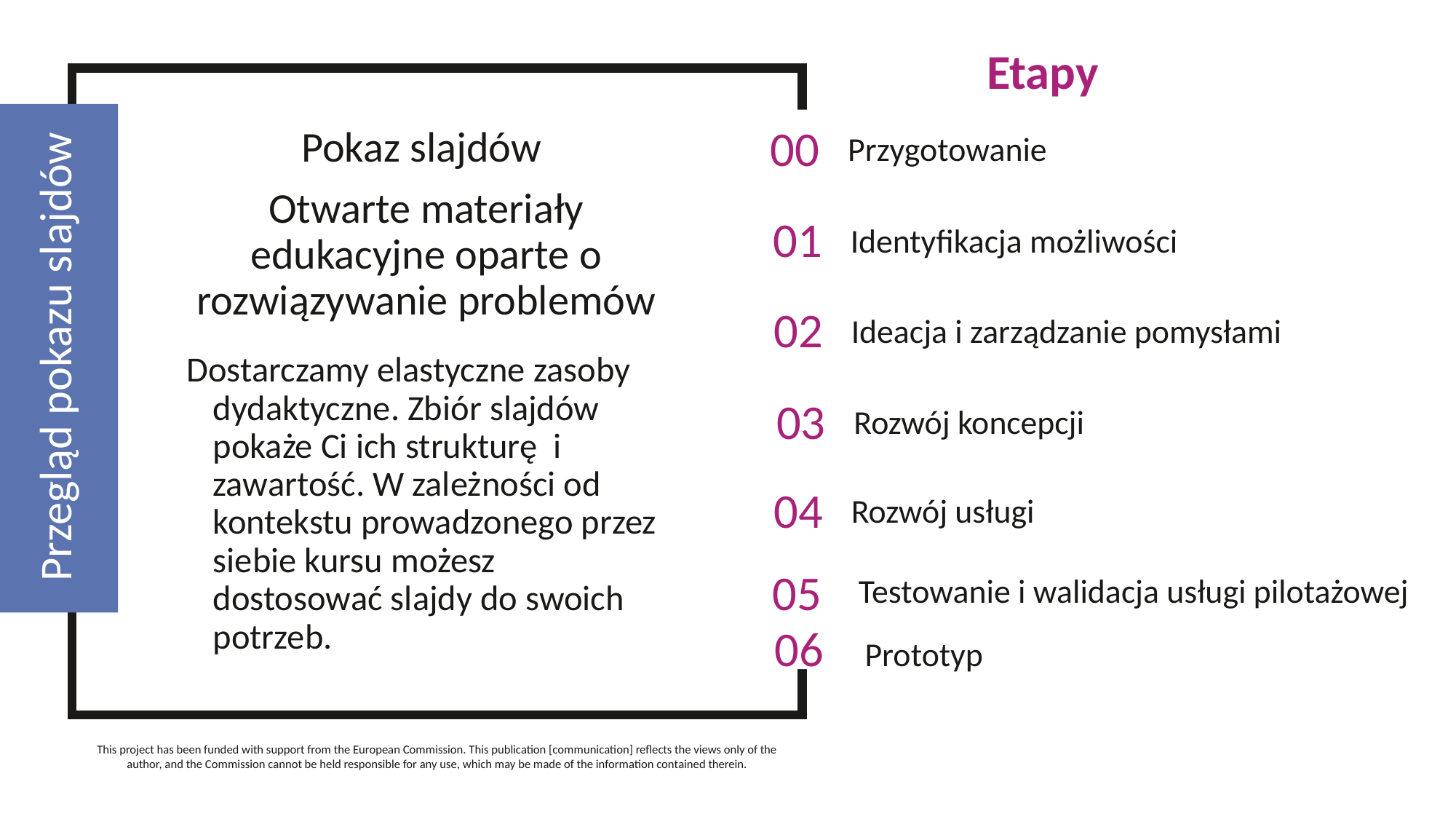

Etapy
00
Przygotowanie
Pokaz slajdów
Otwarte materiały edukacyjne oparte o rozwiązywanie problemów
01
Identyfikacja możliwości
Przegląd pokazu slajdów
02
Ideacja i zarządzanie pomysłami
Dostarczamy elastyczne zasoby dydaktyczne. Zbiór slajdów pokaże Ci ich strukturę  i zawartość. W zależności od kontekstu prowadzonego przez siebie kursu możesz dostosować slajdy do swoich potrzeb.
03
Rozwój koncepcji
04
Rozwój usługi
Testowanie i walidacja usługi pilotażowej
05
06
Prototyp